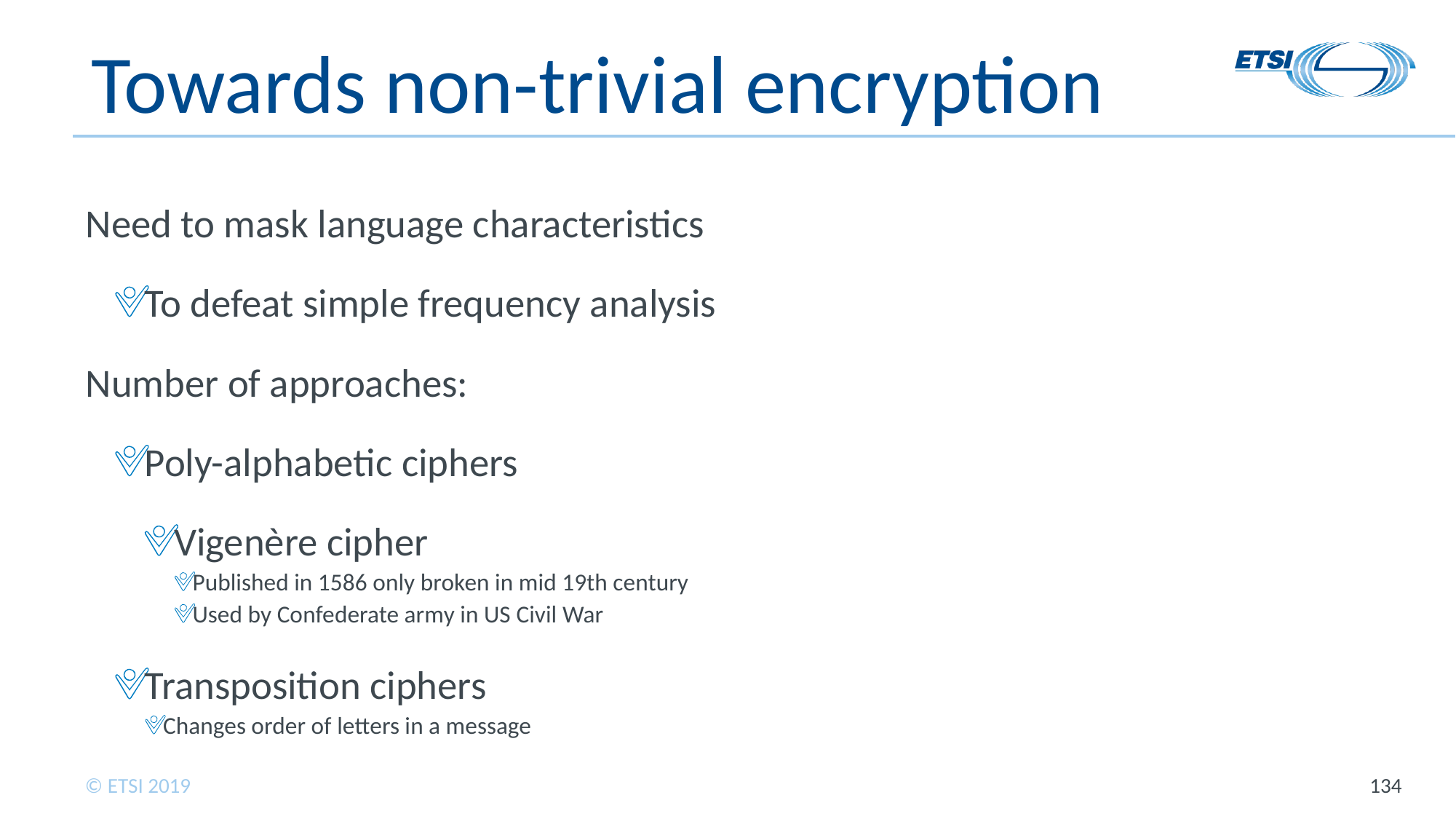

# Towards non-trivial encryption
Need to mask language characteristics
To defeat simple frequency analysis
Number of approaches:
Poly-alphabetic ciphers
Vigenère cipher
Published in 1586 only broken in mid 19th century
Used by Confederate army in US Civil War
Transposition ciphers
Changes order of letters in a message